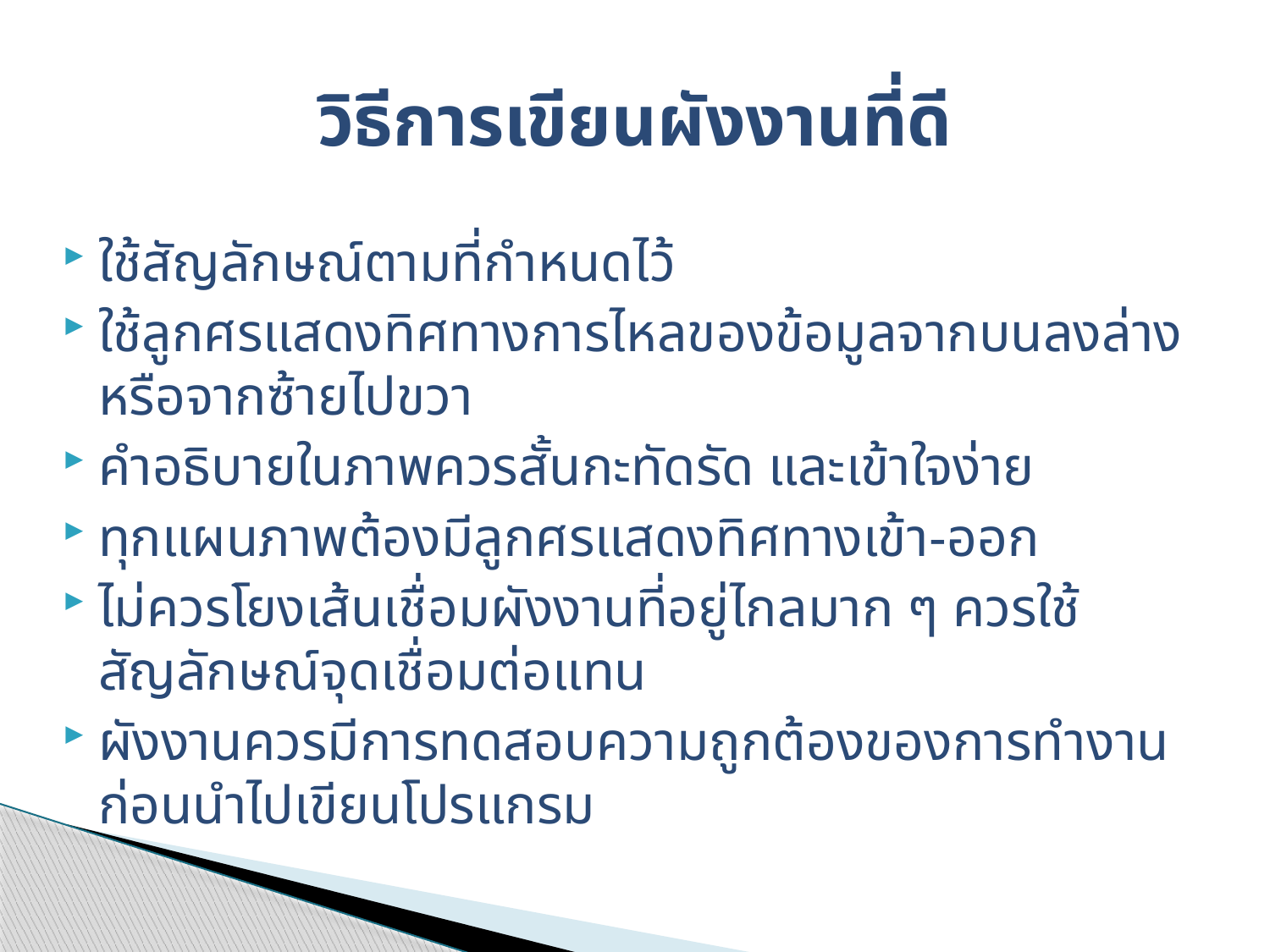

# วิธีการเขียนผังงานที่ดี
ใช้สัญลักษณ์ตามที่กำหนดไว้
ใช้ลูกศรแสดงทิศทางการไหลของข้อมูลจากบนลงล่าง หรือจากซ้ายไปขวา
คำอธิบายในภาพควรสั้นกะทัดรัด และเข้าใจง่าย
ทุกแผนภาพต้องมีลูกศรแสดงทิศทางเข้า-ออก
ไม่ควรโยงเส้นเชื่อมผังงานที่อยู่ไกลมาก ๆ ควรใช้สัญลักษณ์จุดเชื่อมต่อแทน
ผังงานควรมีการทดสอบความถูกต้องของการทำงานก่อนนำไปเขียนโปรแกรม